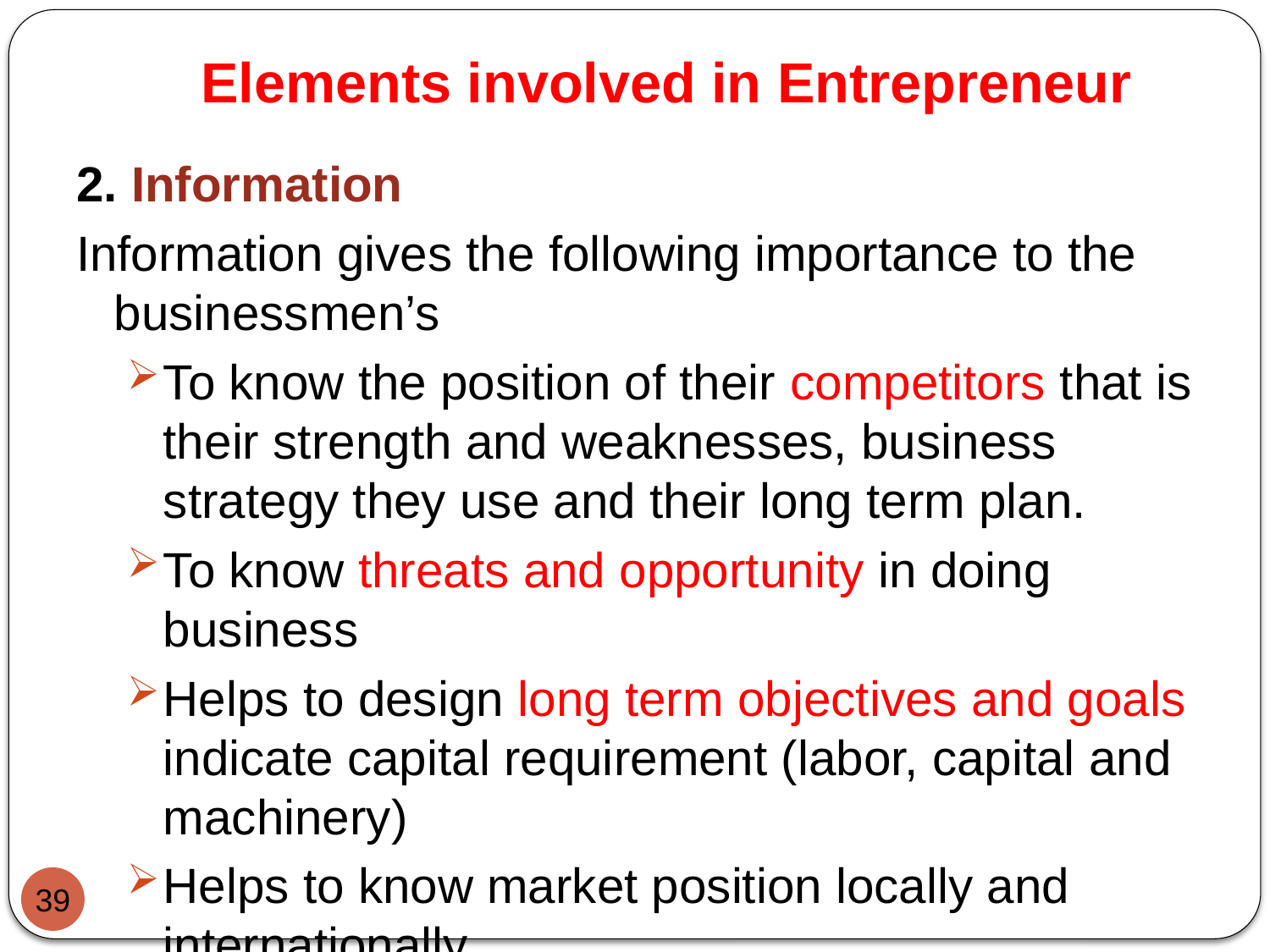

# Elements involved in Entrepreneur
2. Information
Information gives the following importance to the businessmen’s
To know the position of their competitors that is their strength and weaknesses, business strategy they use and their long term plan.
To know threats and opportunity in doing business
Helps to design long term objectives and goals indicate capital requirement (labor, capital and machinery)
Helps to know market position locally and internationally.

39